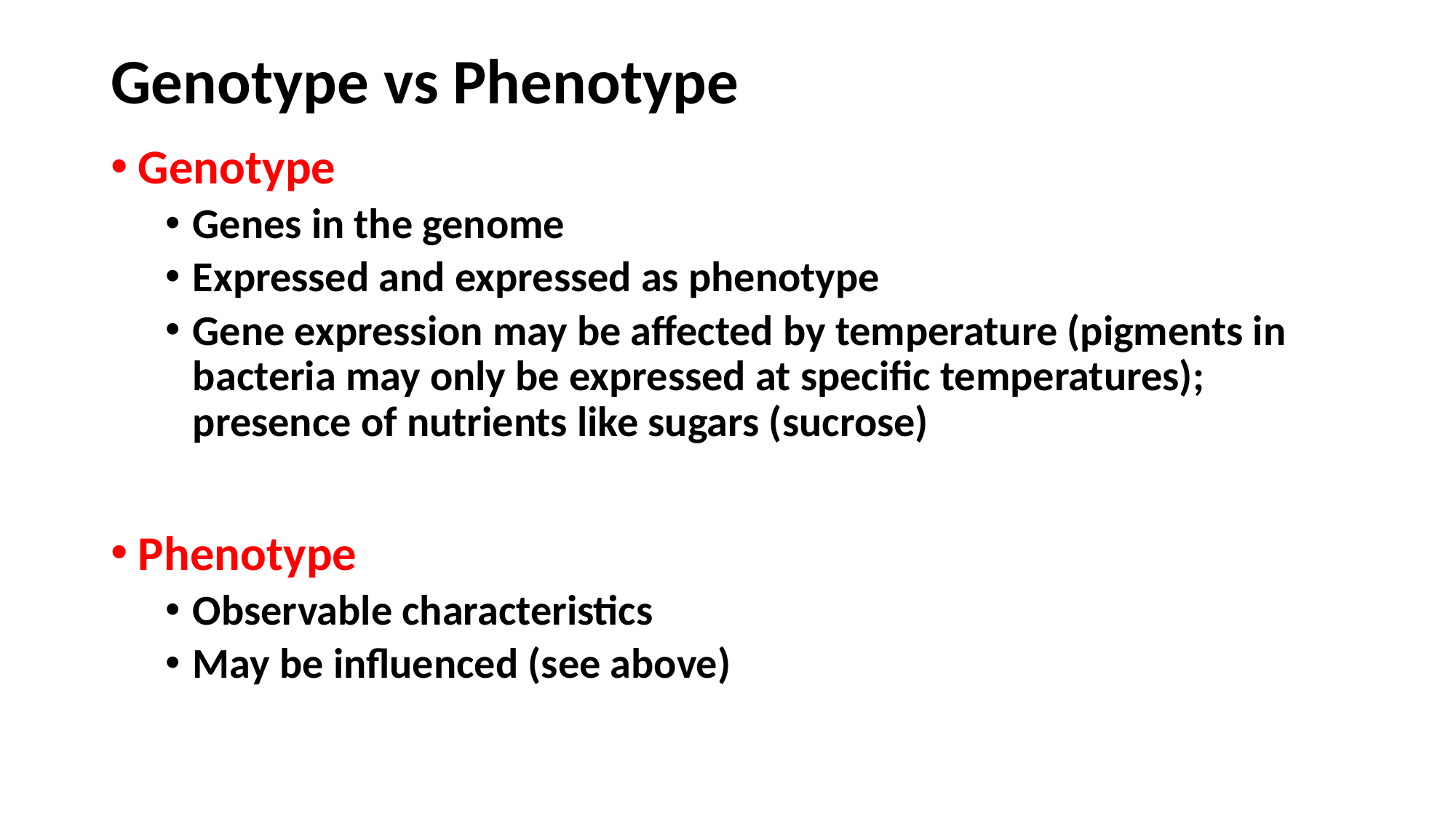

# Genotype vs Phenotype
Genotype
Genes in the genome
Expressed and expressed as phenotype
Gene expression may be affected by temperature (pigments in bacteria may only be expressed at specific temperatures); presence of nutrients like sugars (sucrose)

Phenotype
Observable characteristics
May be influenced (see above)